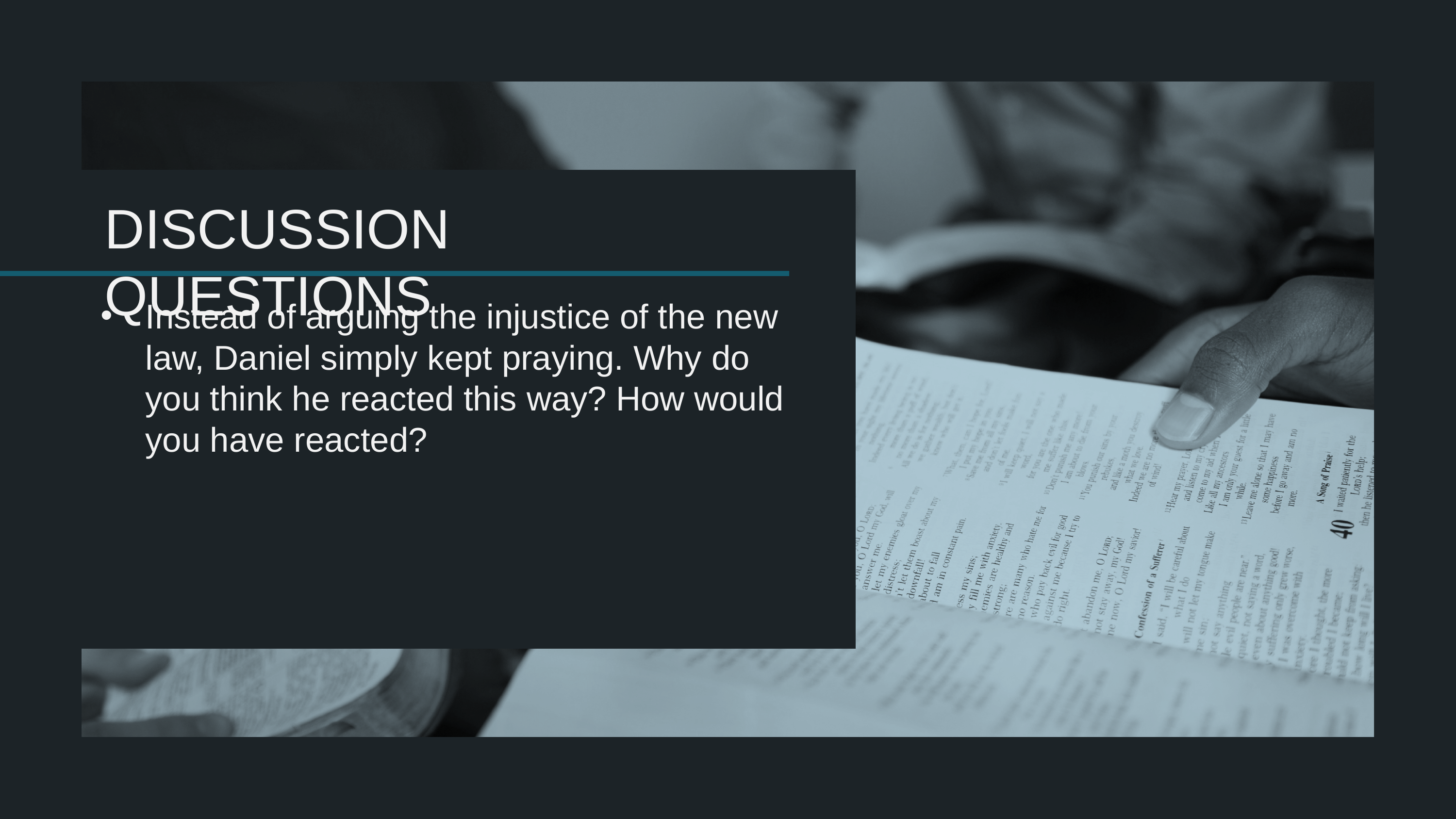

Instead of arguing the injustice of the new law, Daniel simply kept praying. Why do you think he reacted this way? How would you have reacted?